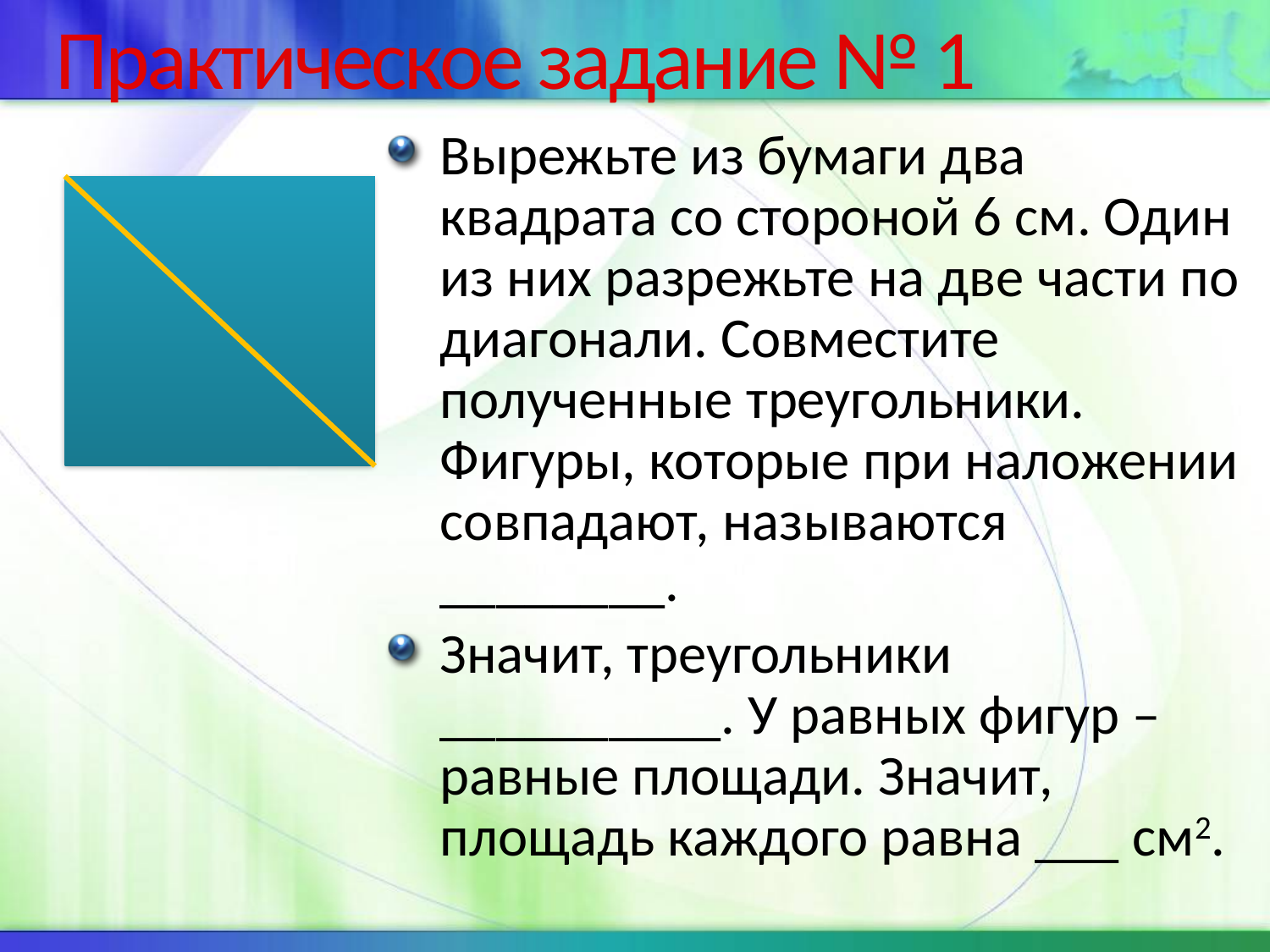

# Практическое задание № 1
Вырежьте из бумаги два квадрата со стороной 6 см. Один из них разрежьте на две части по диагонали. Совместите полученные треугольники. Фигуры, которые при наложении совпадают, называются ________.
Значит, треугольники __________. У равных фигур – равные площади. Значит, площадь каждого равна ___ см2.